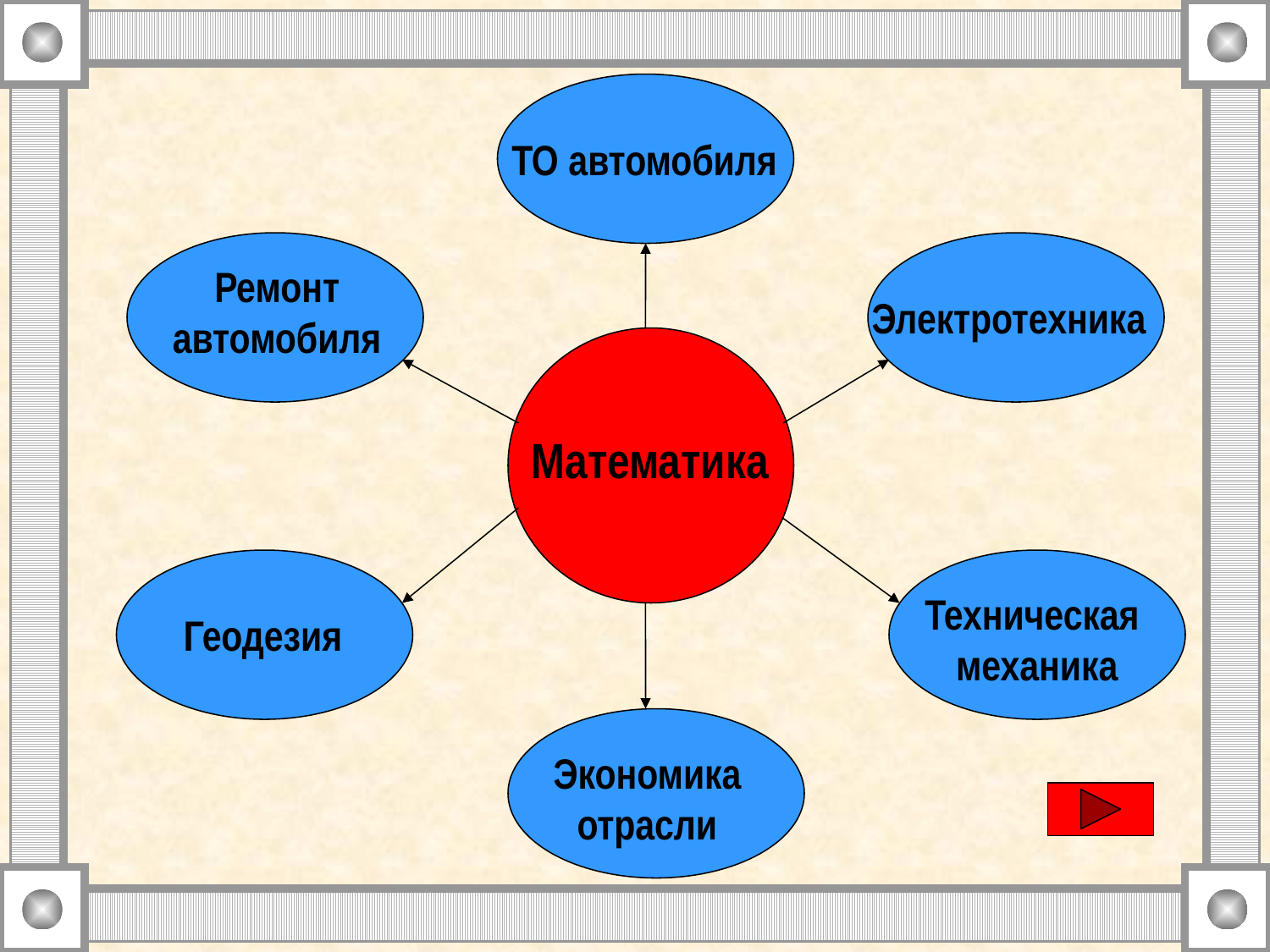

ТО автомобиля

Ремонт
автомобиля
Электротехника

Математика

Техническая
механика
Геодезия

Экономика
отрасли